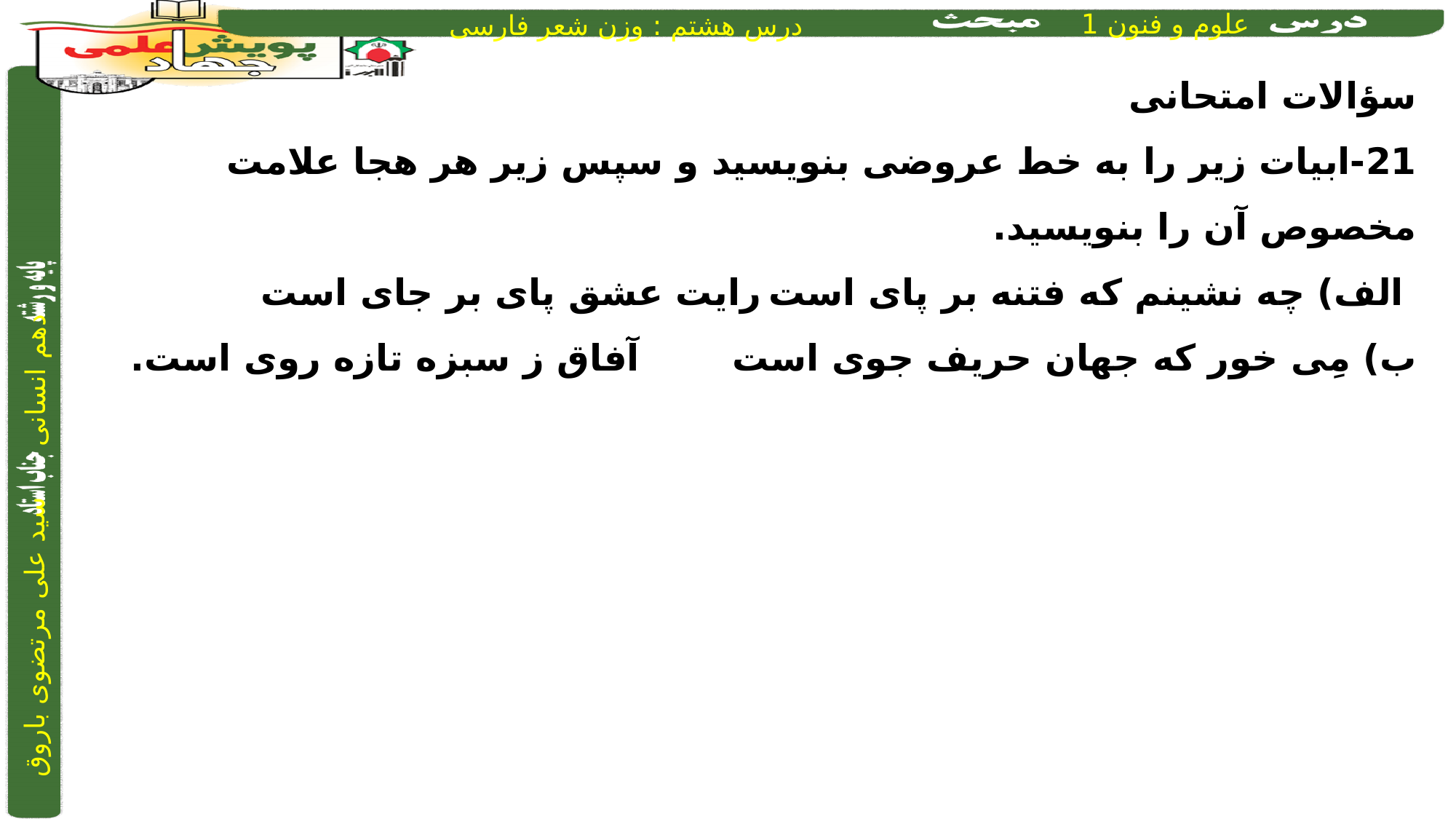

سؤالات امتحانی
21-ابیات زیر را به خط عروضی بنویسید و سپس زیر هر هجا علامت مخصوص آن را بنویسید.
 الف) چه نشینم که فتنه بر پای است		رایت عشق پای بر جای است
ب) مِی خور که جهان حریف جوی است 	 	 آفاق ز سبزه تازه روی است.